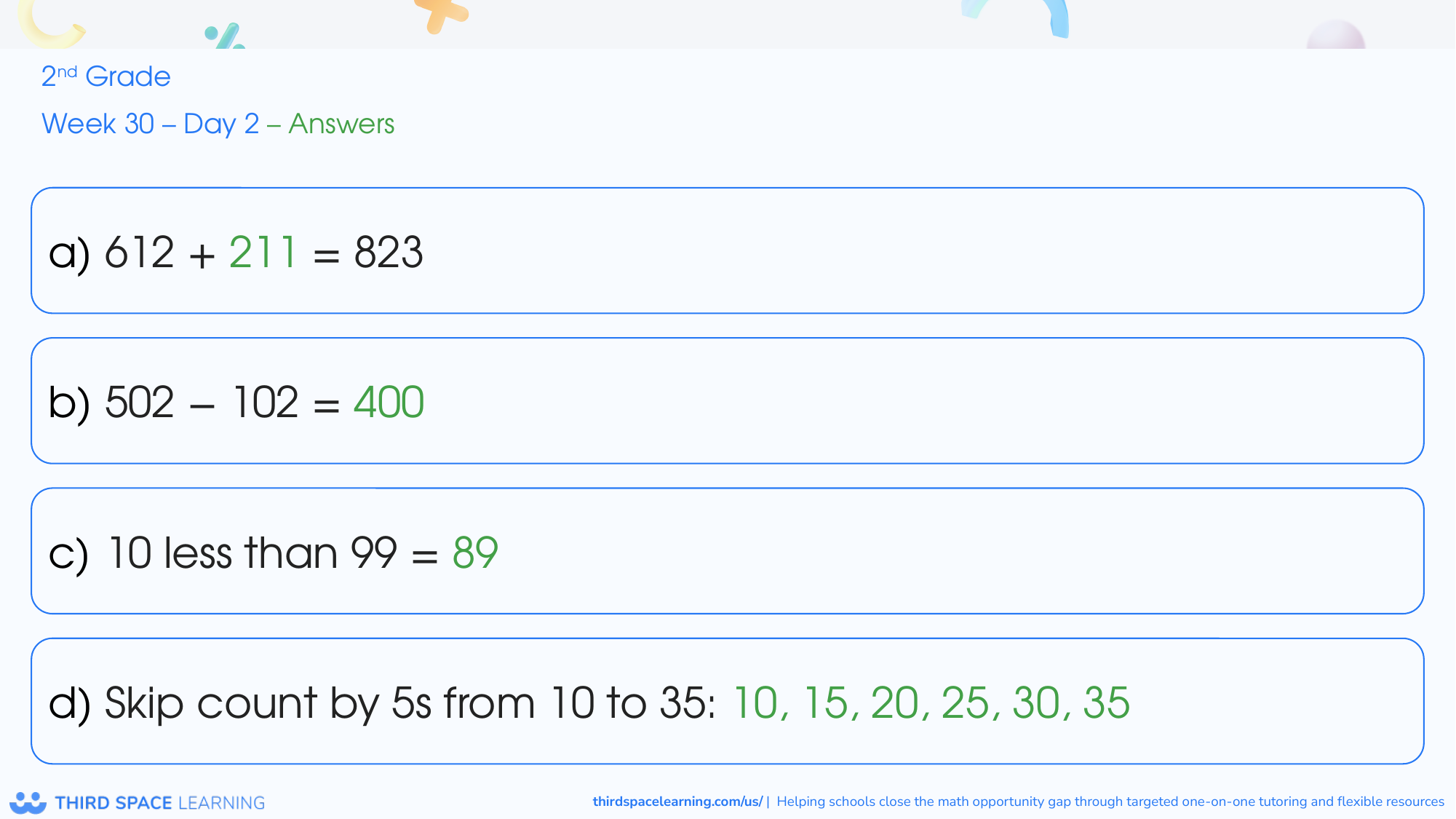

2nd Grade
Week 30 – Day 2 – Answers
612 + 211 = 823
502 − 102 = 400
10 less than 99 = 89
Skip count by 5s from 10 to 35: 10, 15, 20, 25, 30, 35